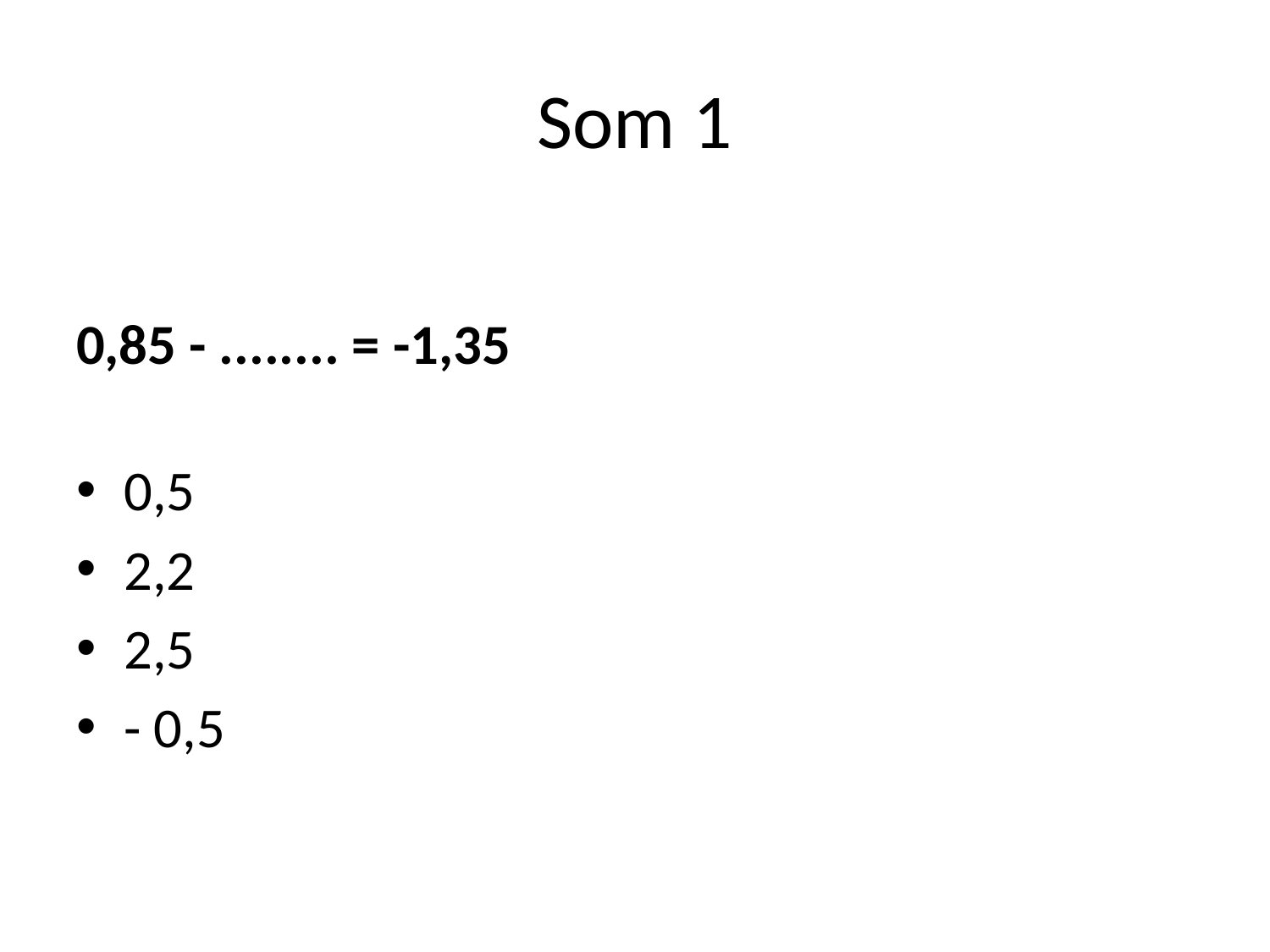

# Som 1

0,85 - ........ = -1,35
0,5
2,2
2,5
- 0,5